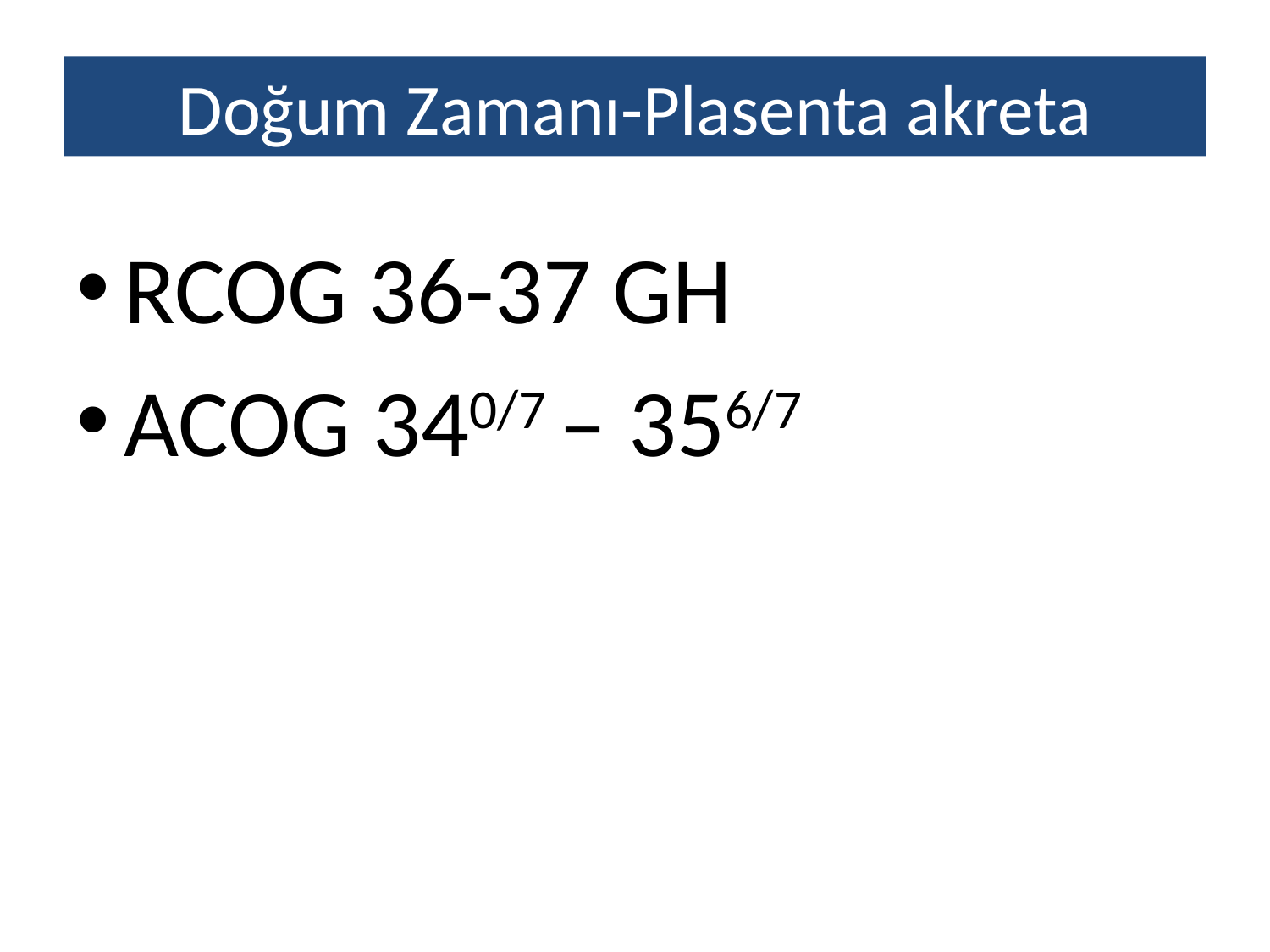

# Doğum Zamanı-Plasenta akreta
RCOG 36-37 GH
ACOG 340/7 – 356/7